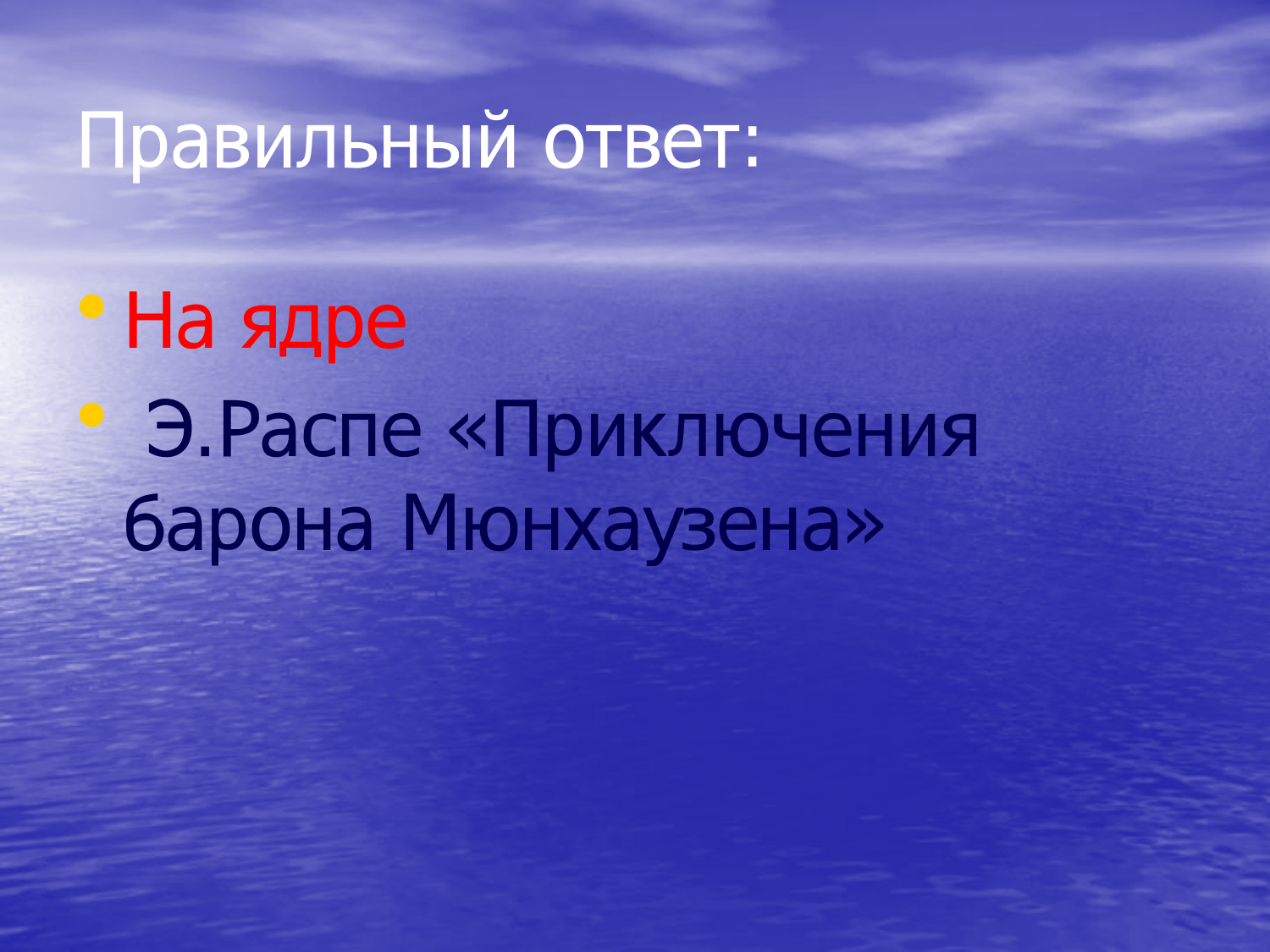

# Правильный ответ:
На ядре
 Э.Распе «Приключения барона Мюнхаузена»